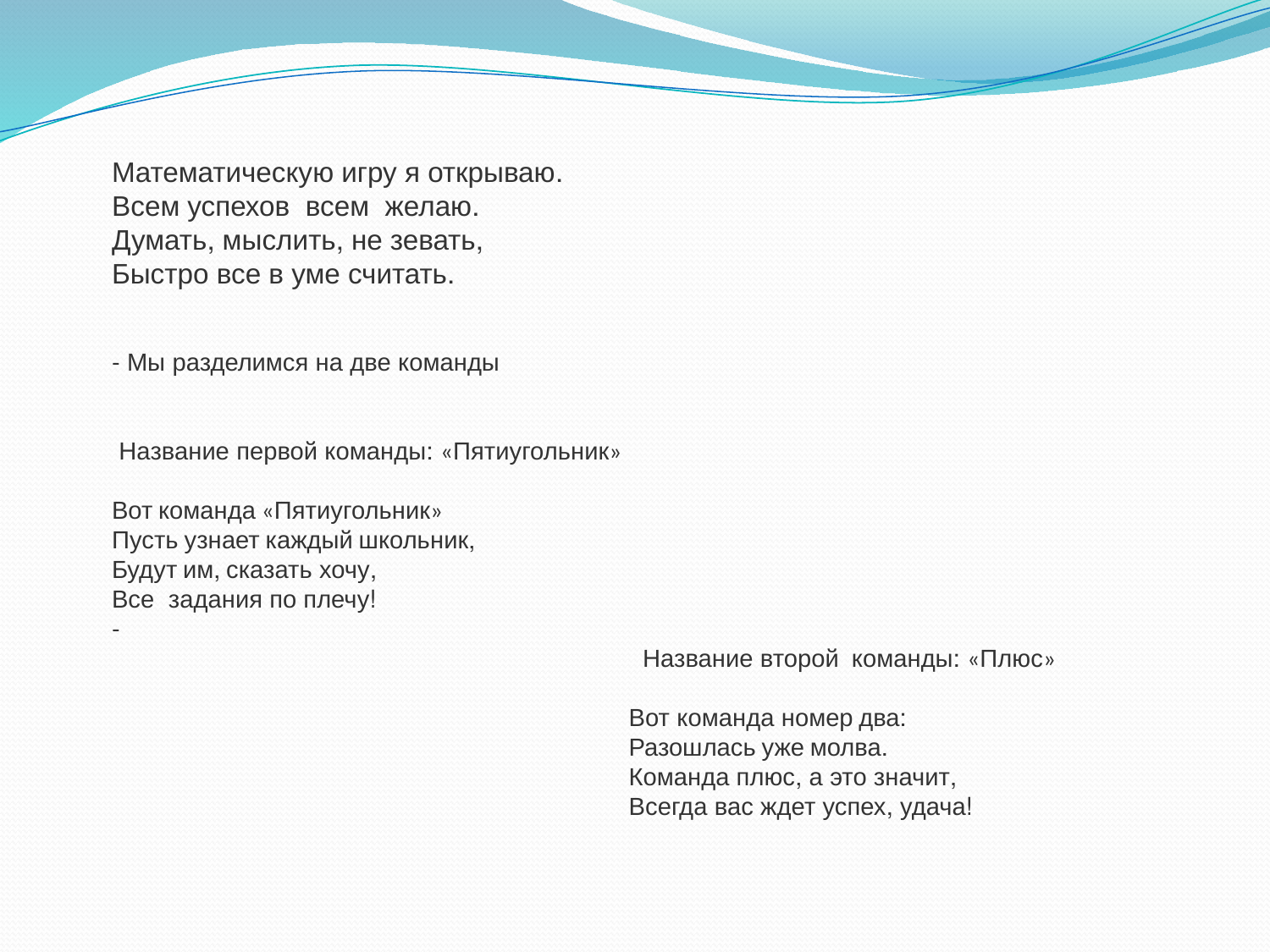

Математическую игру я открываю.
Всем успехов  всем  желаю.
Думать, мыслить, не зевать,
Быстро все в уме считать.

- Мы разделимся на две команды

 Название первой команды: «Пятиугольник»

Вот команда «Пятиугольник»
Пусть узнает каждый школьник,
Будут им, сказать хочу,
Все  задания по плечу!
-
                                                                            Название второй  команды: «Плюс»

                                                                          Вот команда номер два:
                                                                          Разошлась уже молва.
                                                                          Команда плюс, а это значит,
                                                                          Всегда вас ждет успех, удача!